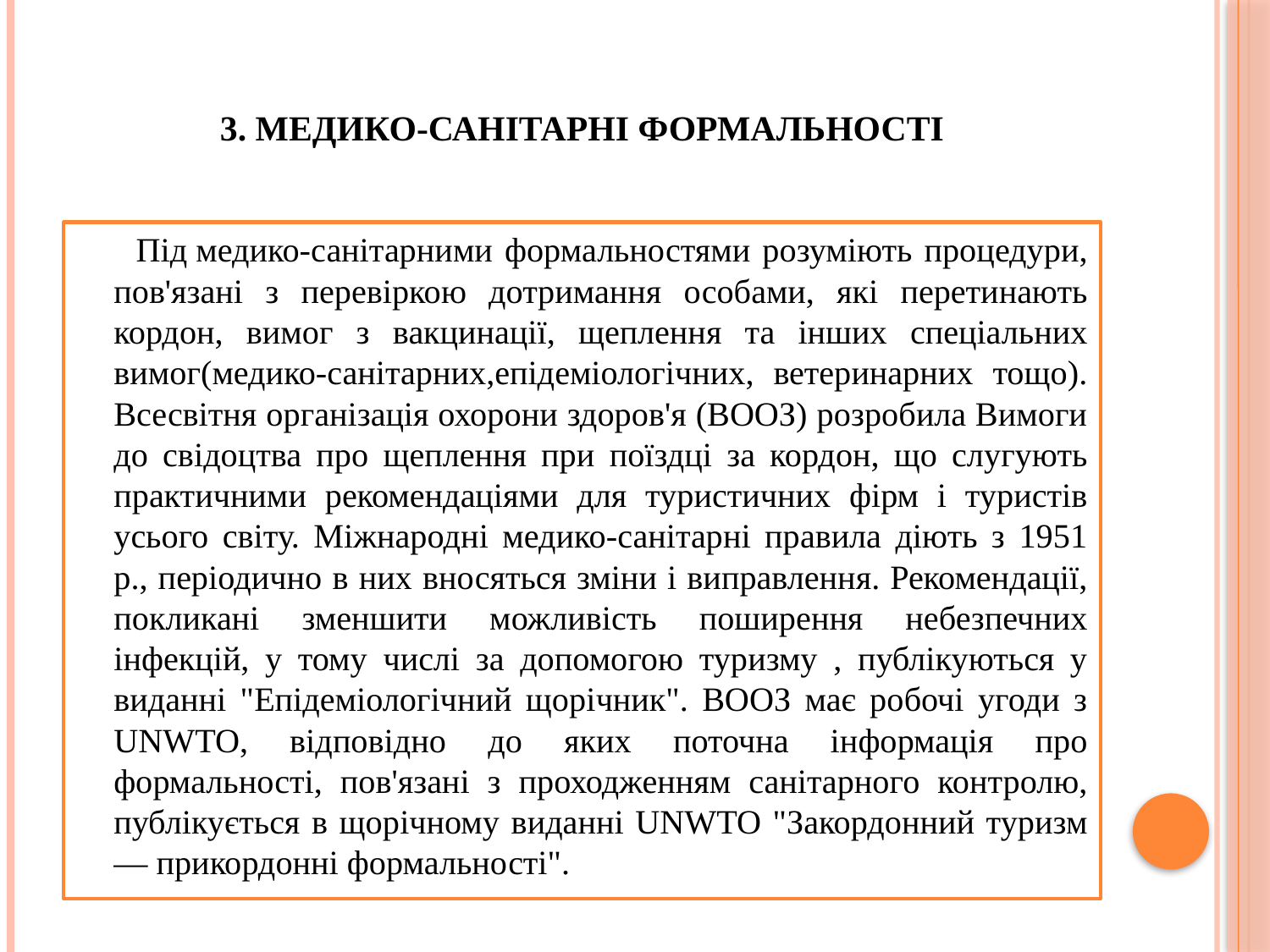

# 3. Медико-санітарні формальності
     Під медико-санітарними формальностями розуміють процедури, пов'язані з перевіркою дотримання особами, які перетинають кордон, вимог з вакцинації, щеплення та інших спеціальних вимог(медико-санітарних,епідеміологічних, ветеринарних тощо). Всесвітня організація охорони здоров'я (ВООЗ) розробила Вимоги до свідоцтва про щеплення при поїздці за кордон, що слугують практичними рекомендаціями для туристичних фірм і туристів усього світу. Міжнародні медико-санітарні правила діють з 1951 p., періодично в них вносяться зміни і виправлення. Рекомендації, покликані зменшити можливість поширення небезпечних інфекцій, у тому числі за допомогою туризму , публікуються у виданні "Епідеміологічний щорічник". ВООЗ має робочі угоди з UNWTO, відповідно до яких поточна інформація про формальності, пов'язані з проходженням санітарного контролю, публікується в щорічному виданні UNWTO "Закордонний туризм — прикордонні формальності".